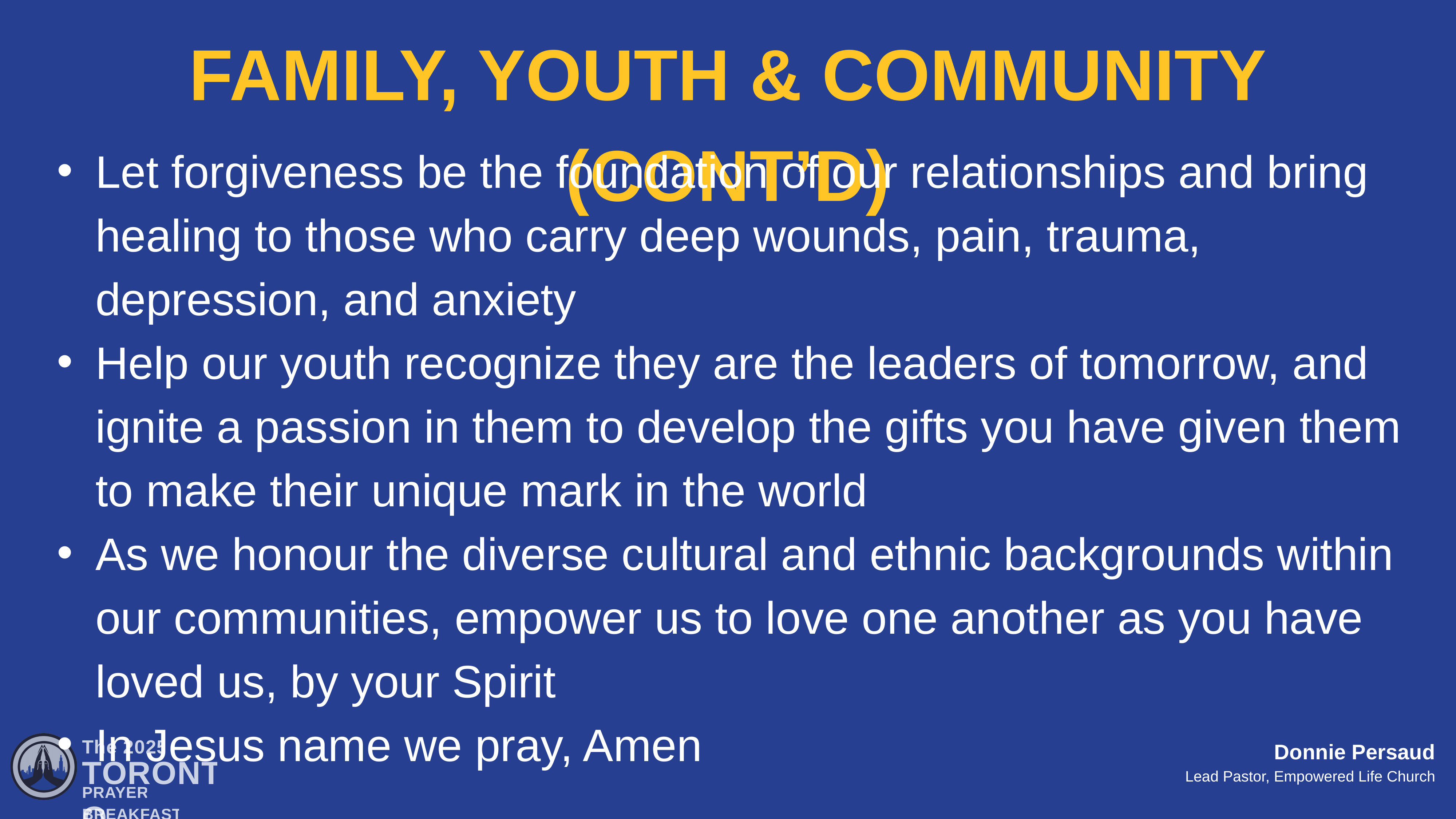

FAMILY, YOUTH & COMMUNITY (CONT’D)
Let forgiveness be the foundation of our relationships and bring healing to those who carry deep wounds, pain, trauma, depression, and anxiety
Help our youth recognize they are the leaders of tomorrow, and ignite a passion in them to develop the gifts you have given them to make their unique mark in the world
As we honour the diverse cultural and ethnic backgrounds within our communities, empower us to love one another as you have loved us, by your Spirit
In Jesus name we pray, Amen

The 2025
TORONTO
PRAYER BREAKFAST
Donnie Persaud
Lead Pastor, Empowered Life Church